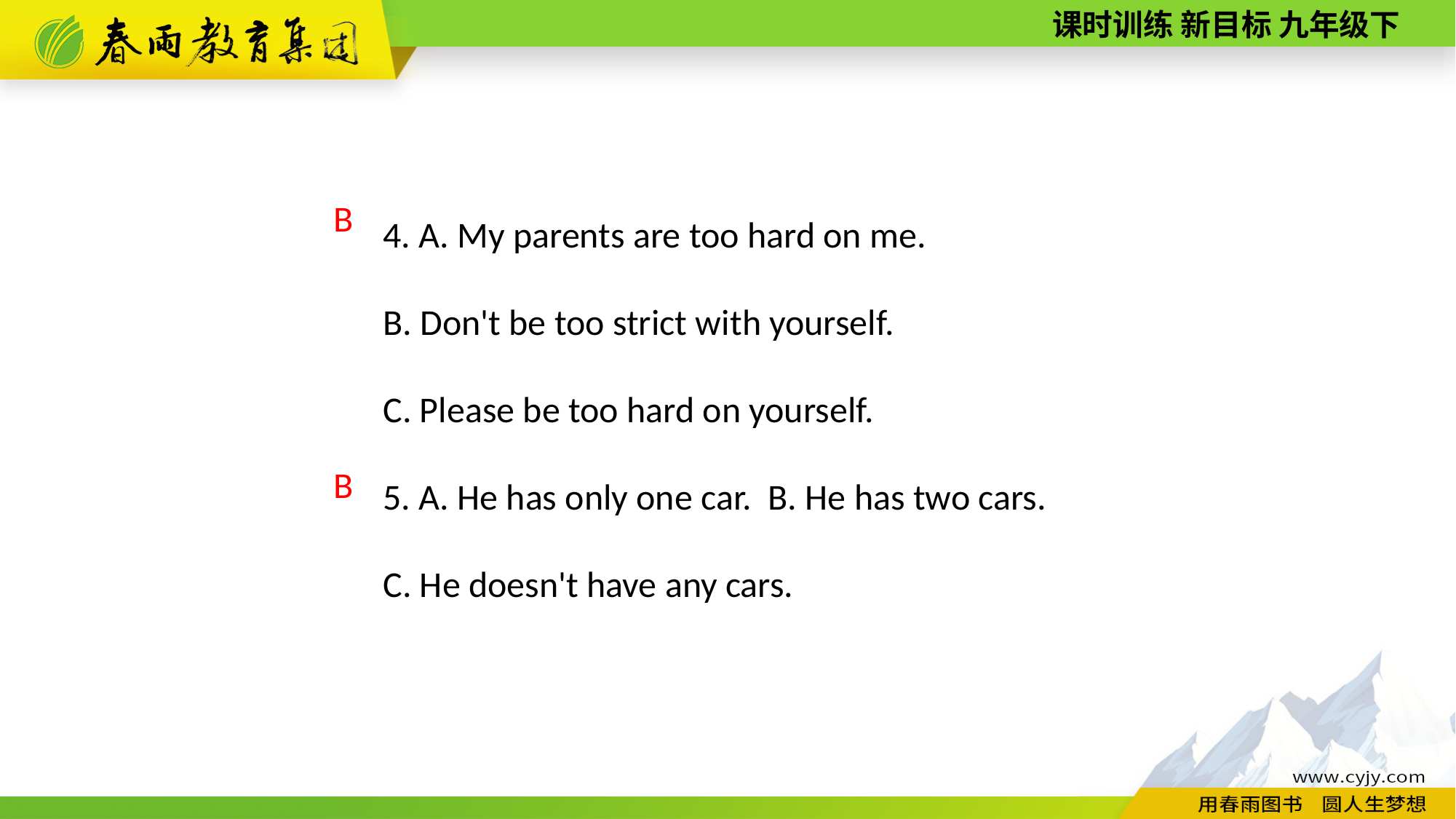

4. A. My parents are too hard on me.
B. Don't be too strict with yourself.
C. Please be too hard on yourself.
5. A. He has only one car.  B. He has two cars.
C. He doesn't have any cars.
B
B